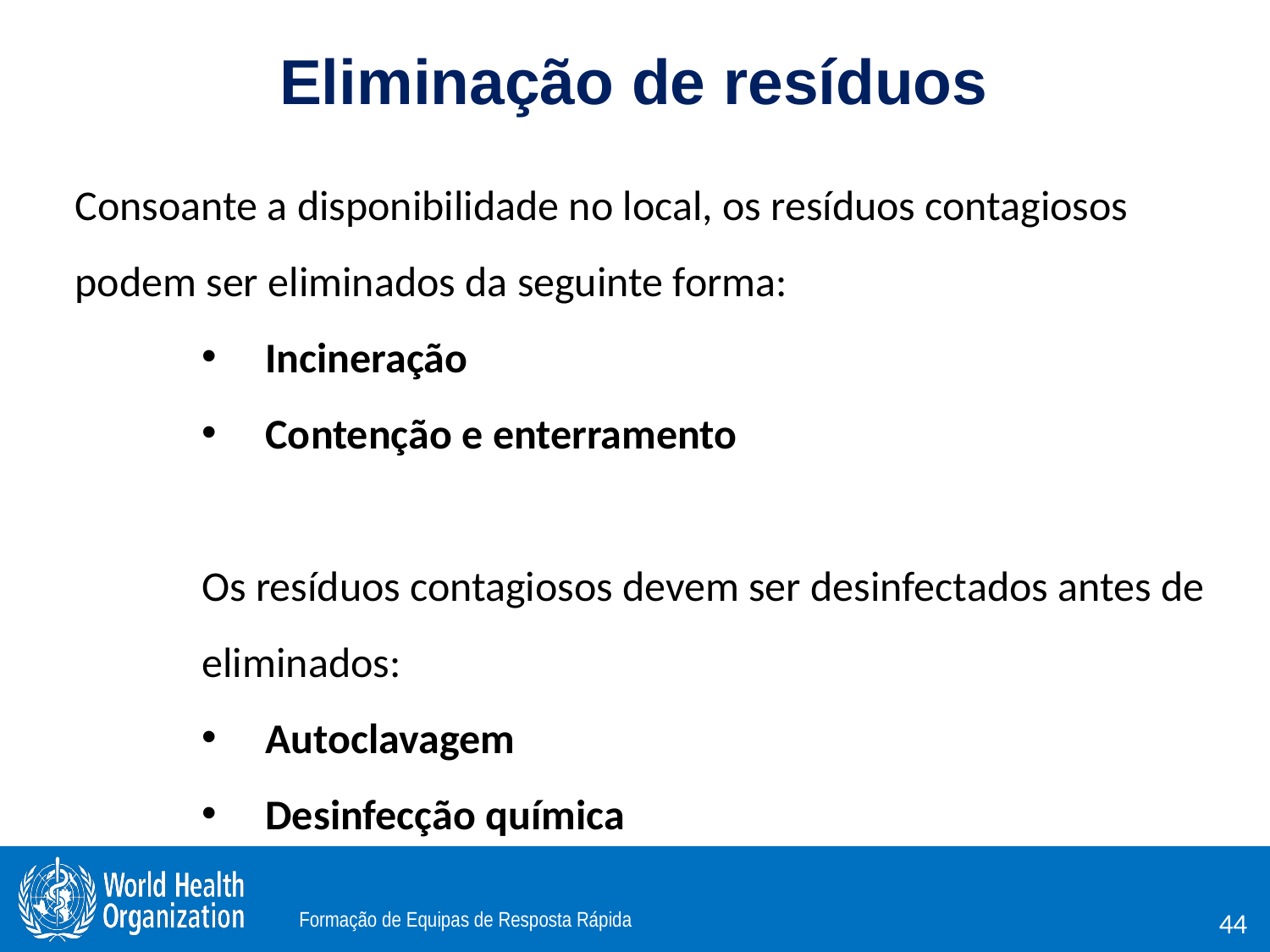

# Eliminação de resíduos
Consoante a disponibilidade no local, os resíduos contagiosos podem ser eliminados da seguinte forma:
Incineração
Contenção e enterramento

Os resíduos contagiosos devem ser desinfectados antes de eliminados:
Autoclavagem
Desinfecção química